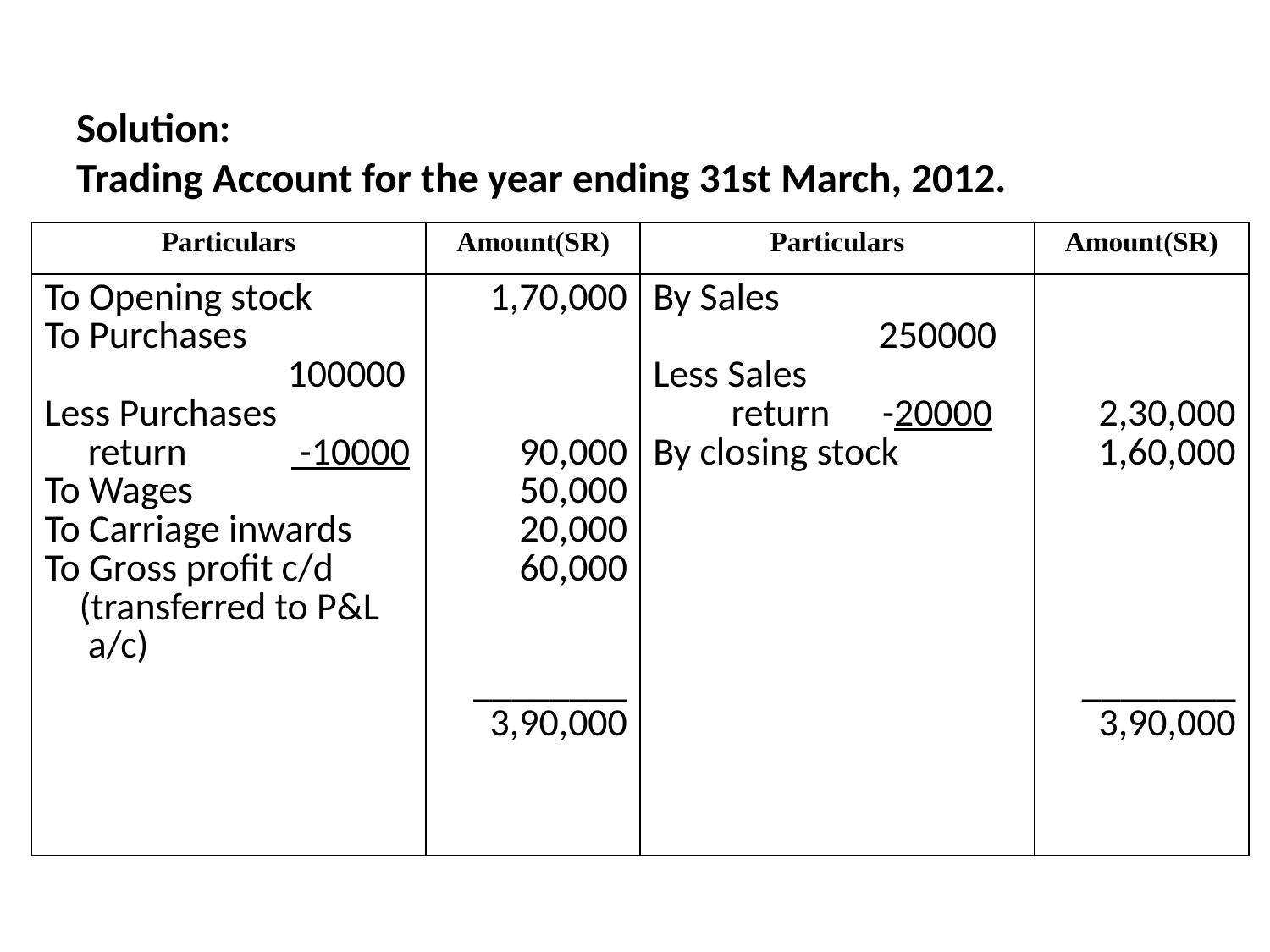

# Solution: Trading Account for the year ending 31st March, 2012.
| Particulars | Amount(SR) | Particulars | Amount(SR) |
| --- | --- | --- | --- |
| To Opening stock To Purchases 100000 Less Purchases return -10000 To Wages To Carriage inwards To Gross profit c/d (transferred to P&L a/c) | 1,70,000   90,000 50,000 20,000 60,000 \_\_\_\_\_\_\_\_ 3,90,000 | By Sales 250000 Less Sales return -20000 By closing stock | 2,30,000 1,60,000 \_\_\_\_\_\_\_\_ 3,90,000 |